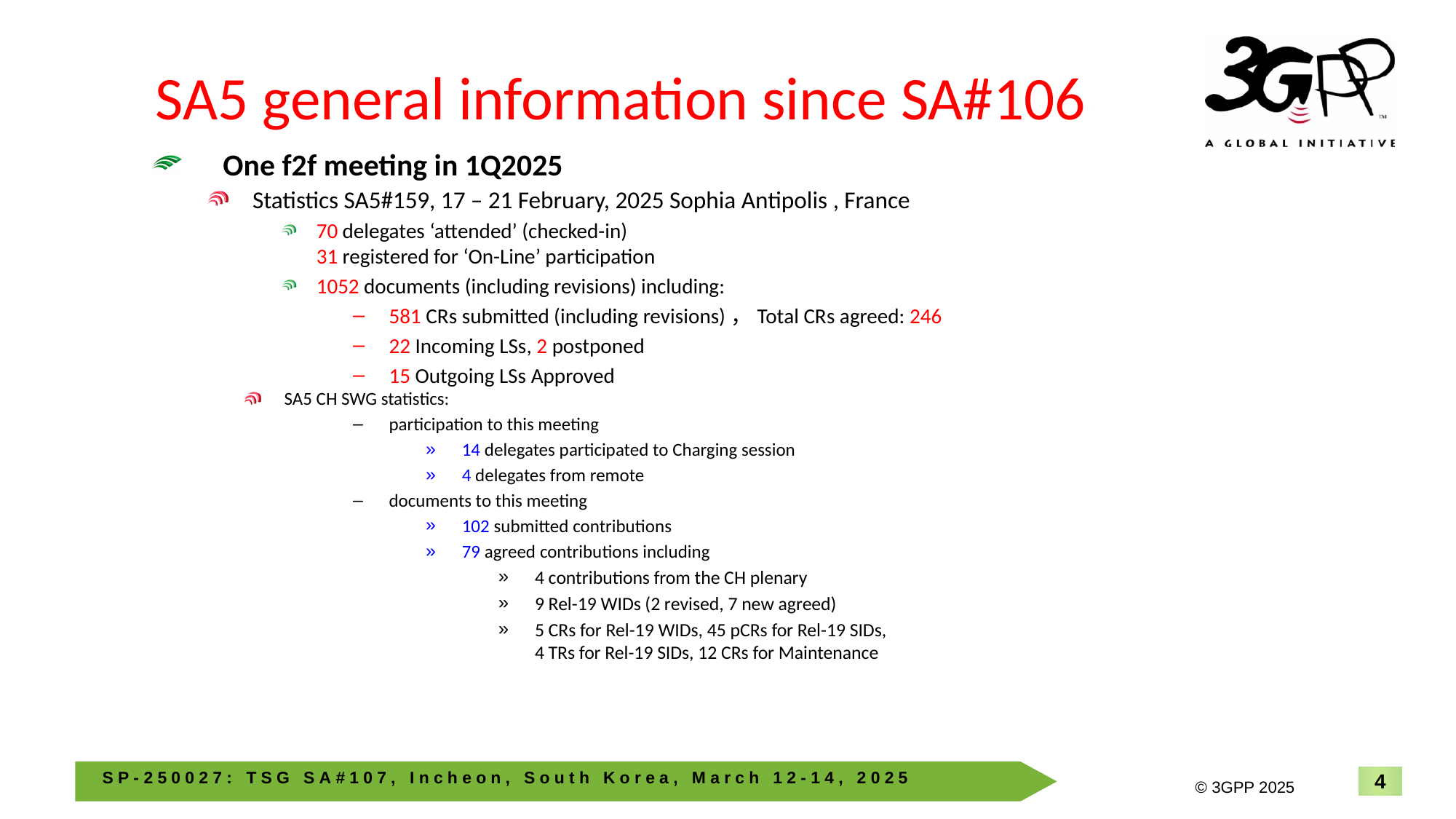

# SA5 general information since SA#106
One f2f meeting in 1Q2025
Statistics SA5#159, 17 – 21 February, 2025 Sophia Antipolis , France
70 delegates ‘attended’ (checked-in)
31 registered for ‘On-Line’ participation
1052 documents (including revisions) including:
581 CRs submitted (including revisions)，Total CRs agreed: 246
22 Incoming LSs, 2 postponed
15 Outgoing LSs Approved
SA5 CH SWG statistics:
participation to this meeting
14 delegates participated to Charging session
4 delegates from remote
documents to this meeting
102 submitted contributions
79 agreed contributions including
4 contributions from the CH plenary
9 Rel-19 WIDs (2 revised, 7 new agreed)
5 CRs for Rel-19 WIDs, 45 pCRs for Rel-19 SIDs,
4 TRs for Rel-19 SIDs, 12 CRs for Maintenance